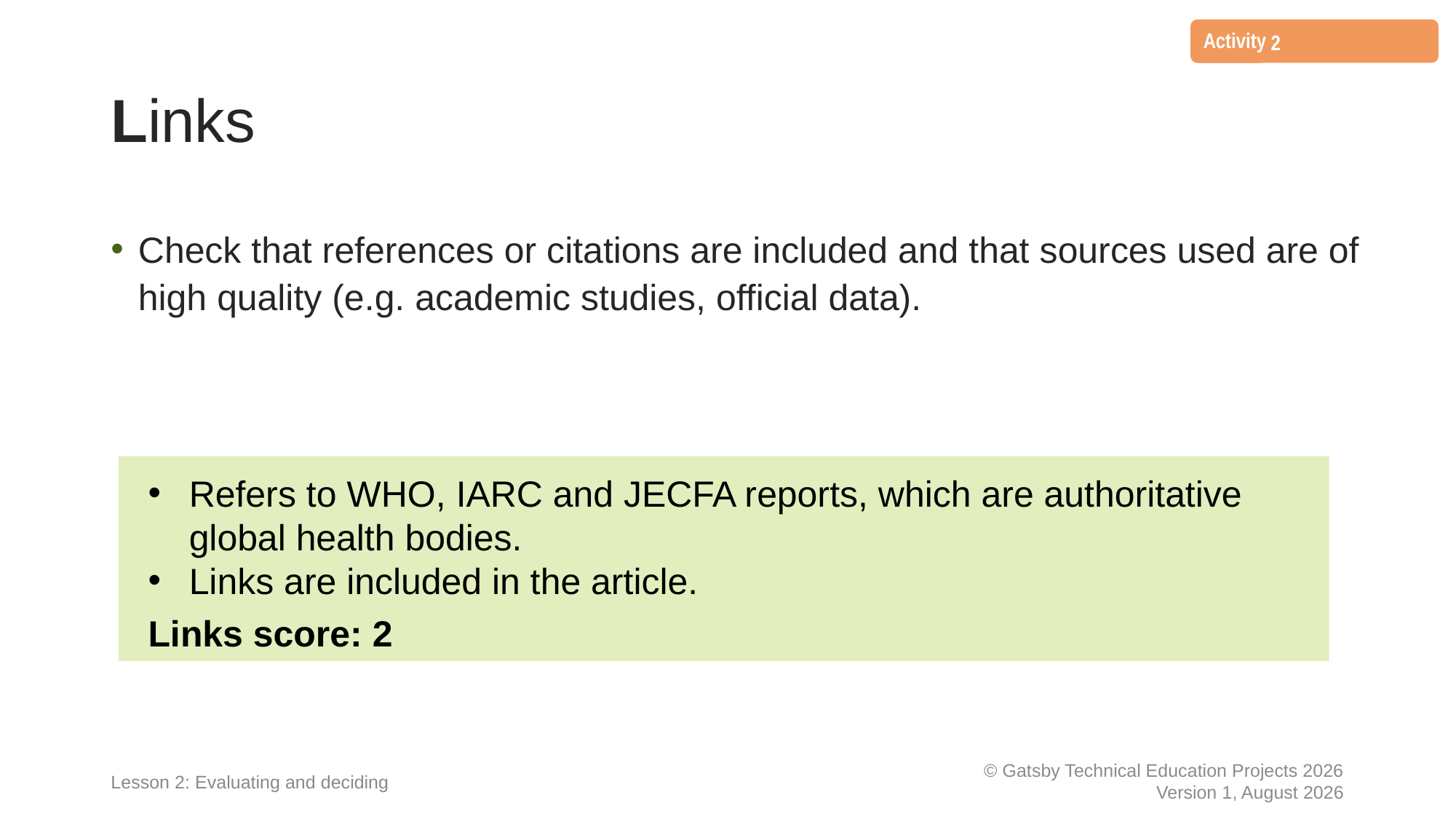

2
# Links
Check that references or citations are included and that sources used are of high quality (e.g. academic studies, official data).

Refers to WHO, IARC and JECFA reports, which are authoritative global health bodies.
Links are included in the article.
Links score: 2
Lesson 2: Evaluating and deciding